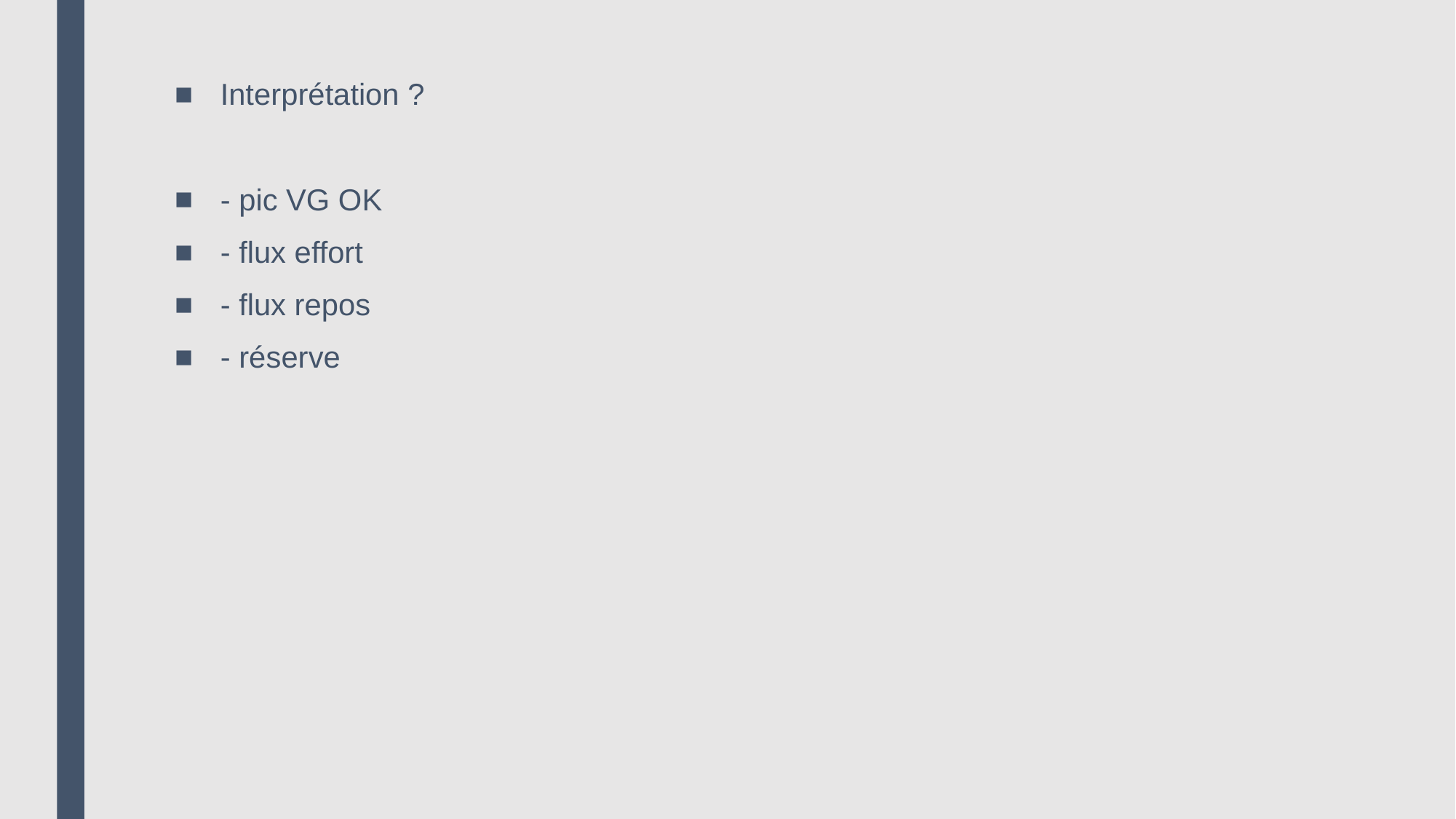

Interprétation ?

- pic VG OK
- flux effort
- flux repos
- réserve